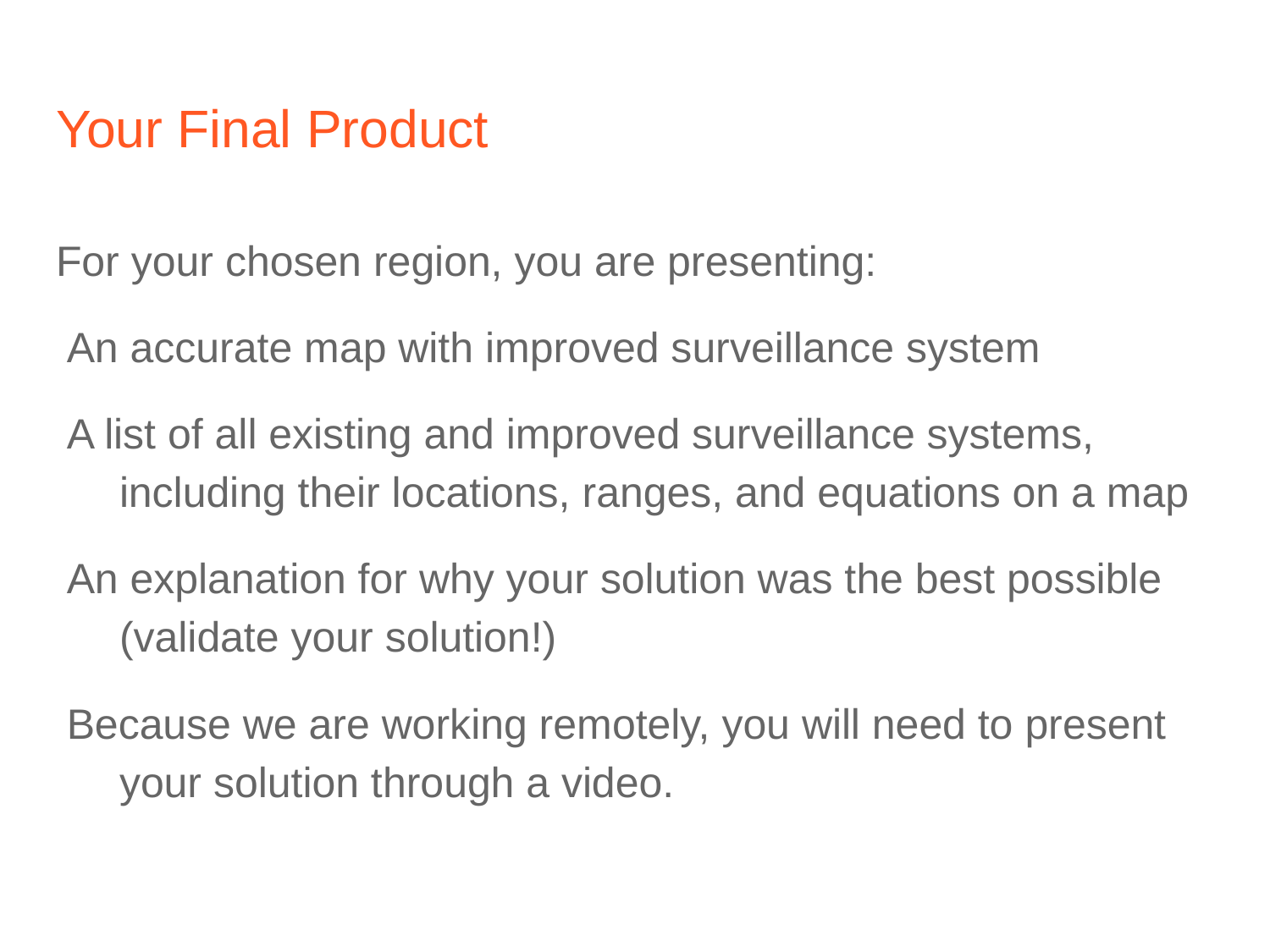

# Your Final Product
For your chosen region, you are presenting:
An accurate map with improved surveillance system
A list of all existing and improved surveillance systems, including their locations, ranges, and equations on a map
An explanation for why your solution was the best possible (validate your solution!)
Because we are working remotely, you will need to present your solution through a video.